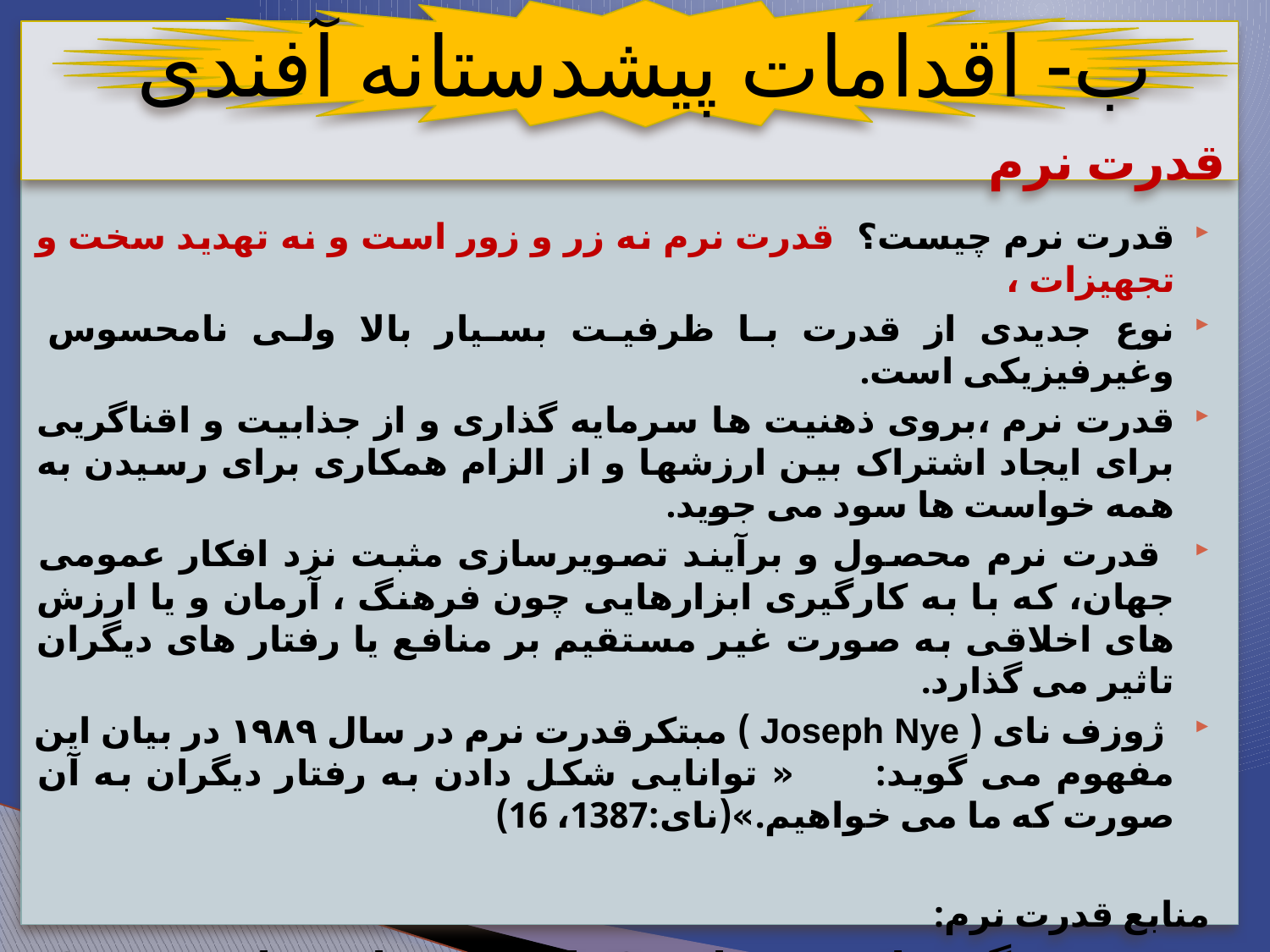

ب- اقدامات پیشدستانه آفندی
# قدرت نرم

قدرت نرم چیست؟  قدرت نرم نه زر و زور است و نه تهدید سخت و تجهیزات ،
نوع جدیدی از قدرت با ظرفیت بسیار بالا ولی نامحسوس وغیرفیزیکی است.
قدرت نرم ،بروی ذهنیت ها سرمایه گذاری و از جذابیت و اقناگریی برای ایجاد اشتراک بین ارزشها و از الزام همکاری برای رسیدن به همه خواست ها سود می جوید.
 قدرت نرم محصول و برآیند تصویرسازی مثبت نزد افکار عمومی جهان، که با به کارگیری ابزارهایی چون فرهنگ ، آرمان و یا ارزش های اخلاقی به صورت غیر مستقیم بر منافع یا رفتار های دیگران تاثیر می گذارد.
 ژوزف نای ( Joseph Nye ) مبتکرقدرت نرم در سال ۱۹۸۹ در بیان این مفهوم می گوید:      « توانایی شکل دادن به رفتار دیگران به آن صورت که ما می خواهیم.»(نای:1387، 16)

منابع قدرت نرم:
  1- فرهنگ و ارزش ها    2- ایده و مدل سیاسی     3- سیاست خارجی